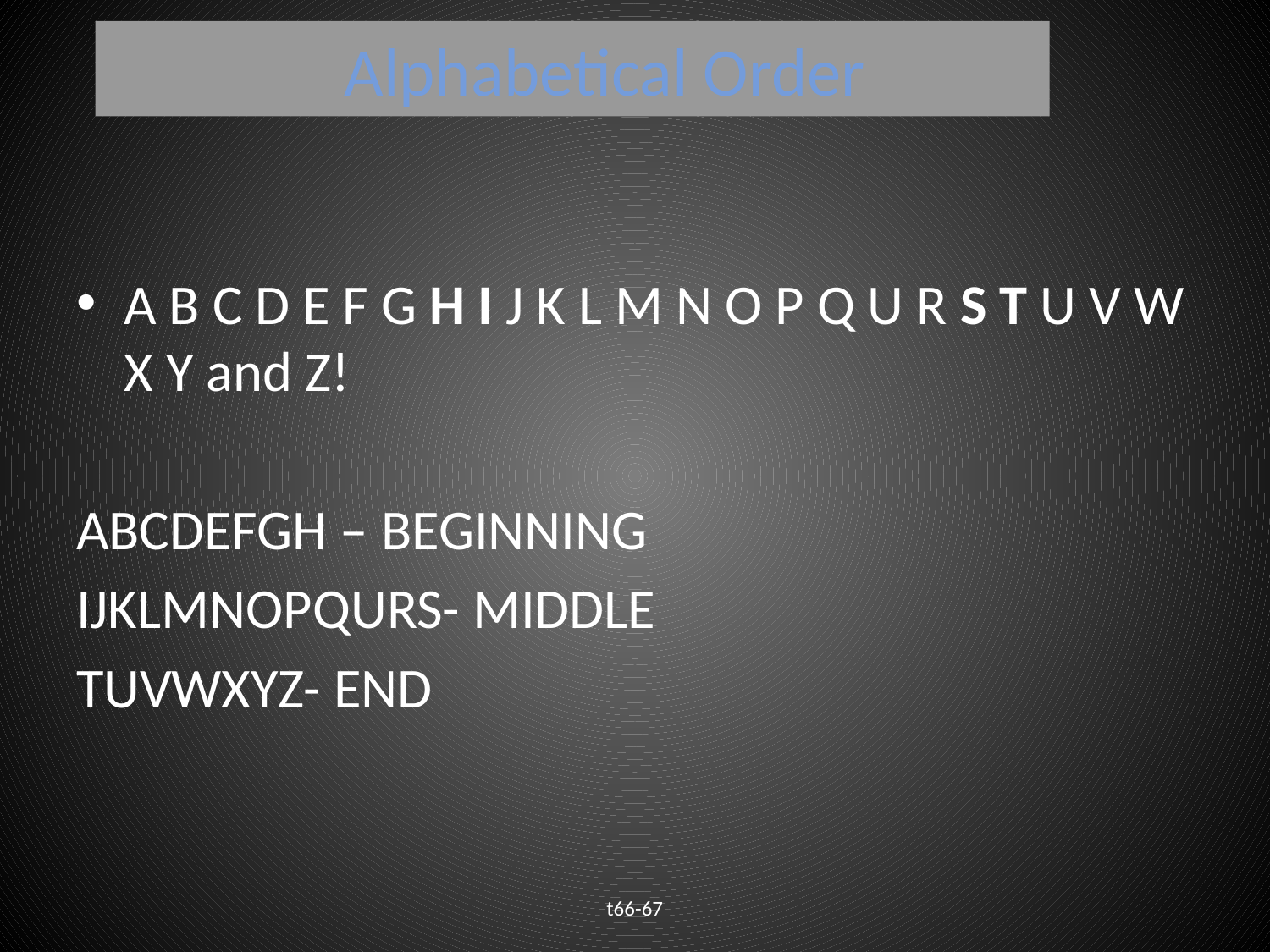

# Alphabetical Order
A B C D E F G H I J K L M N O P Q U R S T U V W X Y and Z!

ABCDEFGH – BEGINNING
IJKLMNOPQURS- MIDDLE
TUVWXYZ- END

t66-67